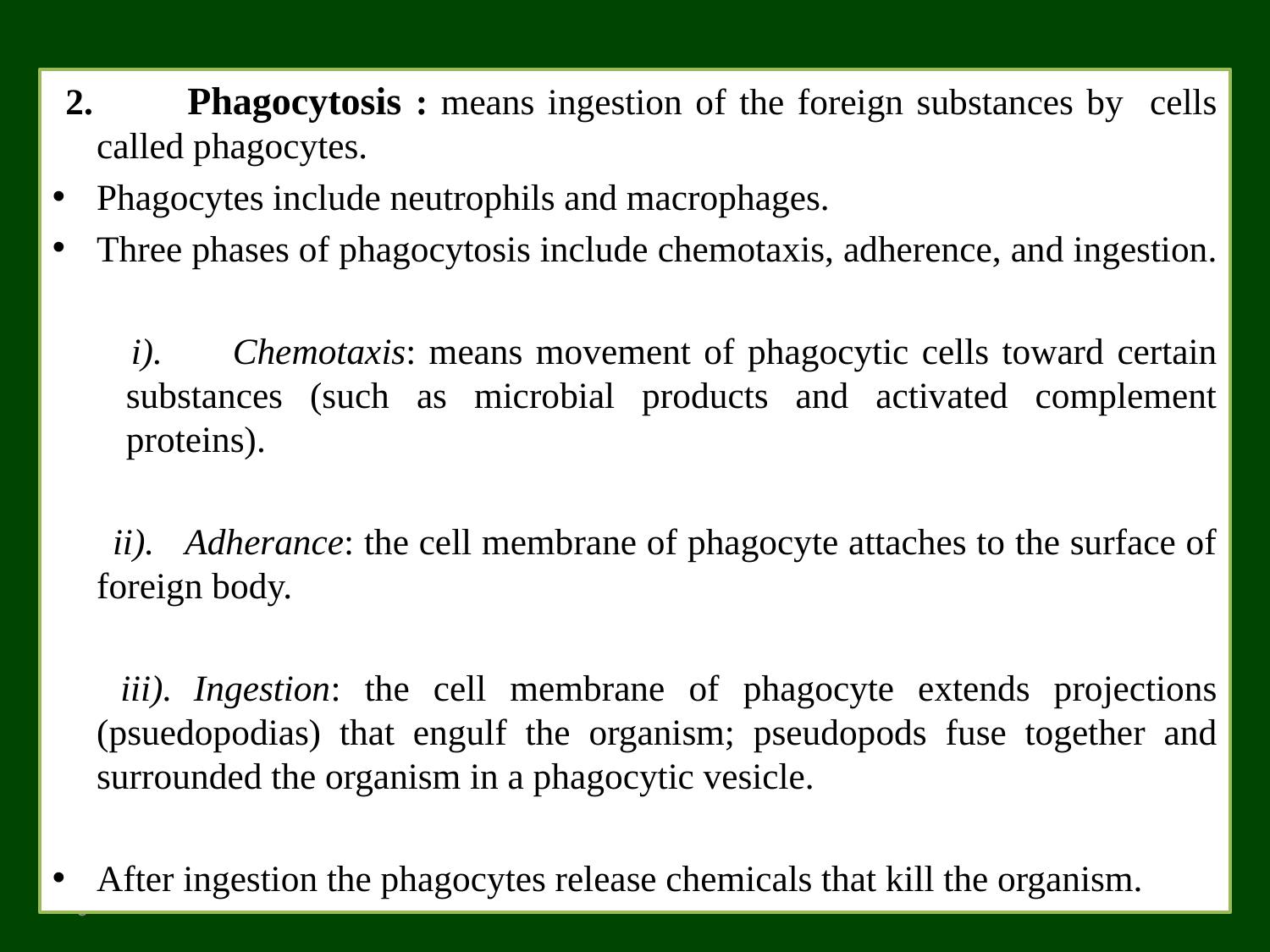

2. 	Phagocytosis : means ingestion of the foreign substances by  cells called phagocytes.
Phagocytes include neutrophils and macrophages.
Three phases of phagocytosis include chemotaxis, adherence, and ingestion.

      i).	Chemotaxis: means movement of phagocytic cells toward certain substances (such as microbial products and activated complement proteins).

      ii).	Adherance: the cell membrane of phagocyte attaches to the surface of foreign body.

	 iii).	Ingestion: the cell membrane of phagocyte extends projections (psuedopodias) that engulf the organism; pseudopods fuse together and surrounded the organism in a phagocytic vesicle.

After ingestion the phagocytes release chemicals that kill the organism.
6